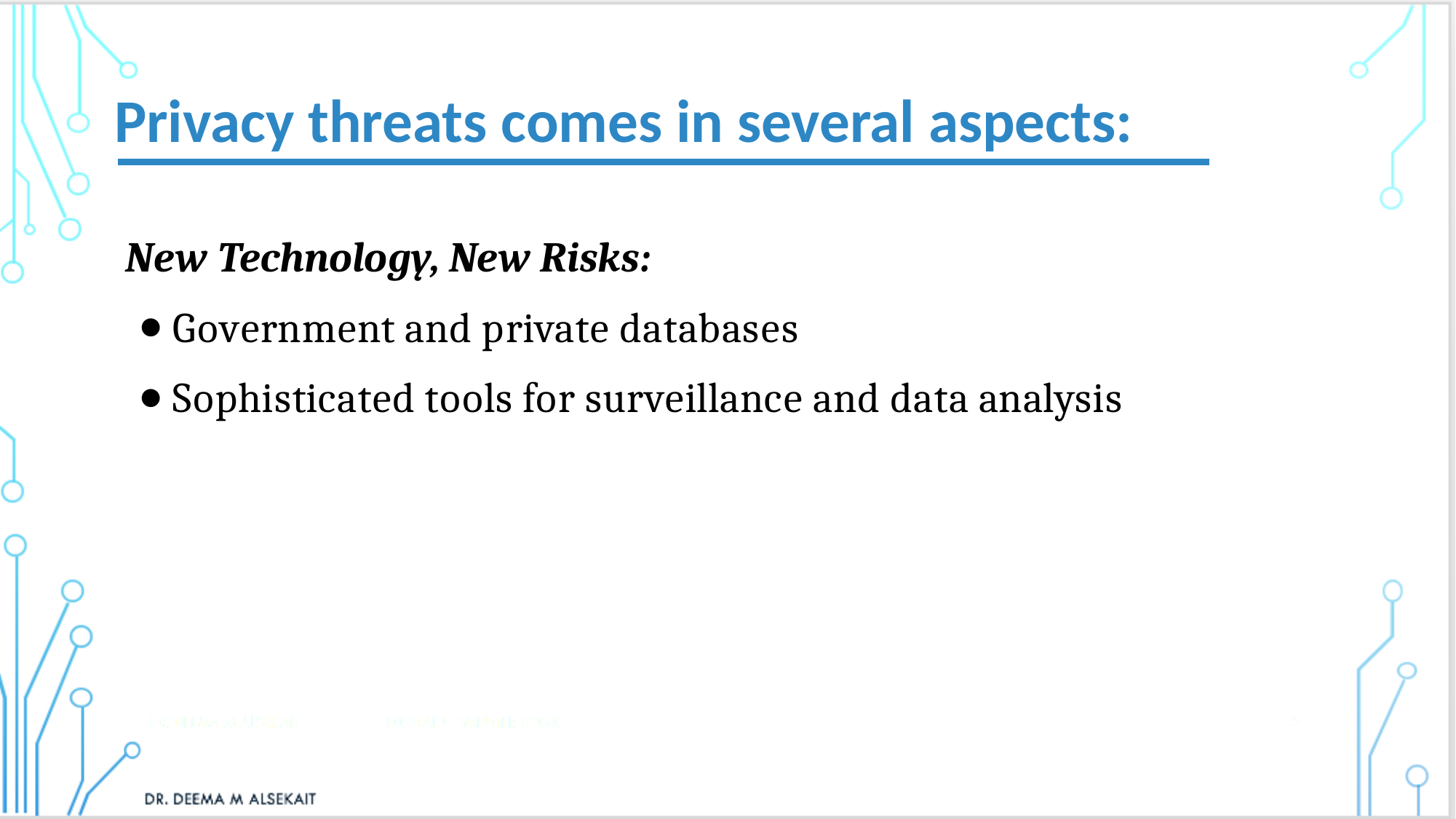

Privacy threats comes in several aspects:
New Technology, New Risks:
Government and private databases
Sophisticated tools for surveillance and data analysis